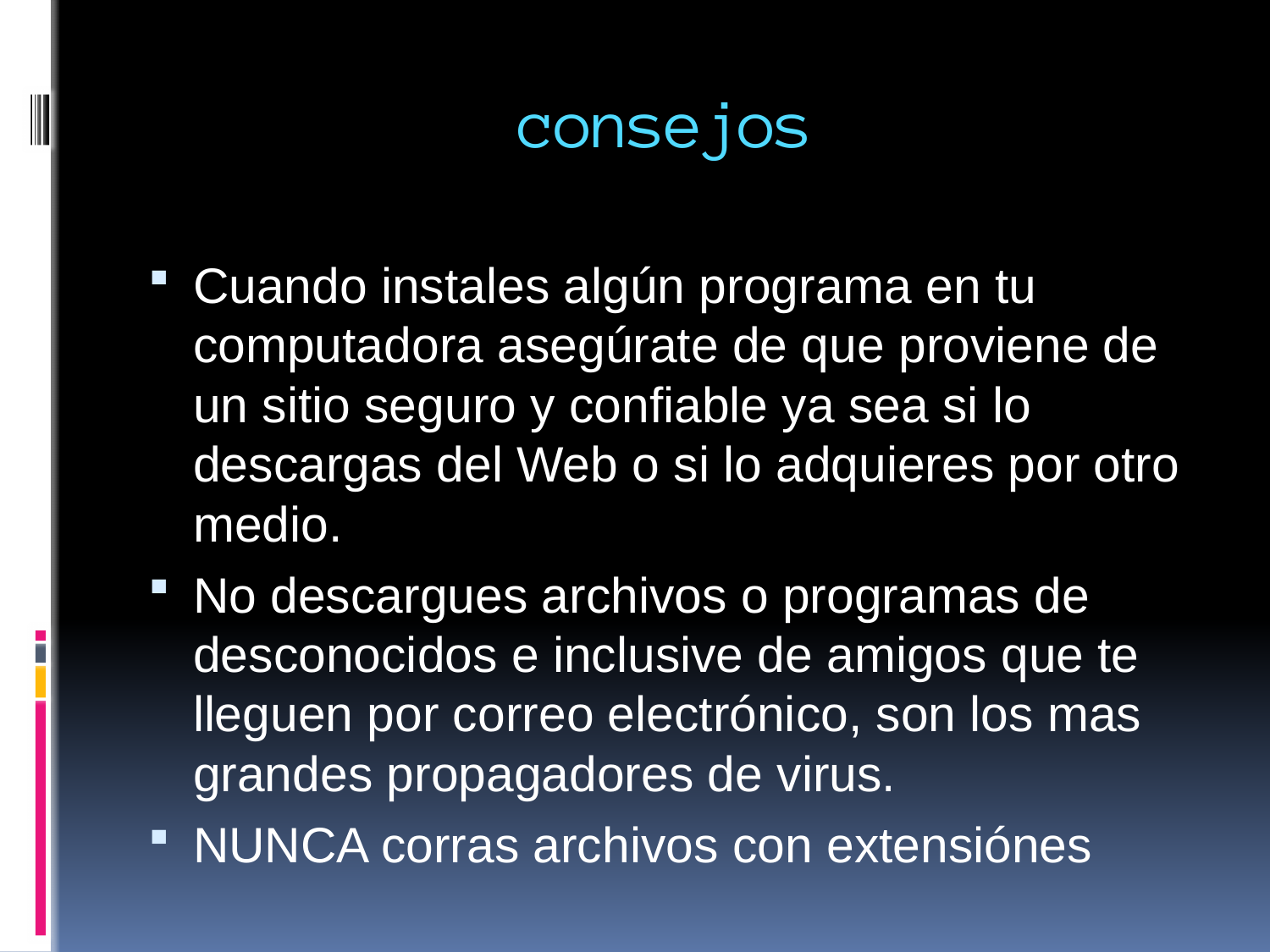

# consejos
Cuando instales algún programa en tu computadora asegúrate de que proviene de un sitio seguro y confiable ya sea si lo descargas del Web o si lo adquieres por otro medio.
No descargues archivos o programas de desconocidos e inclusive de amigos que te lleguen por correo electrónico, son los mas grandes propagadores de virus.
NUNCA corras archivos con extensiónes